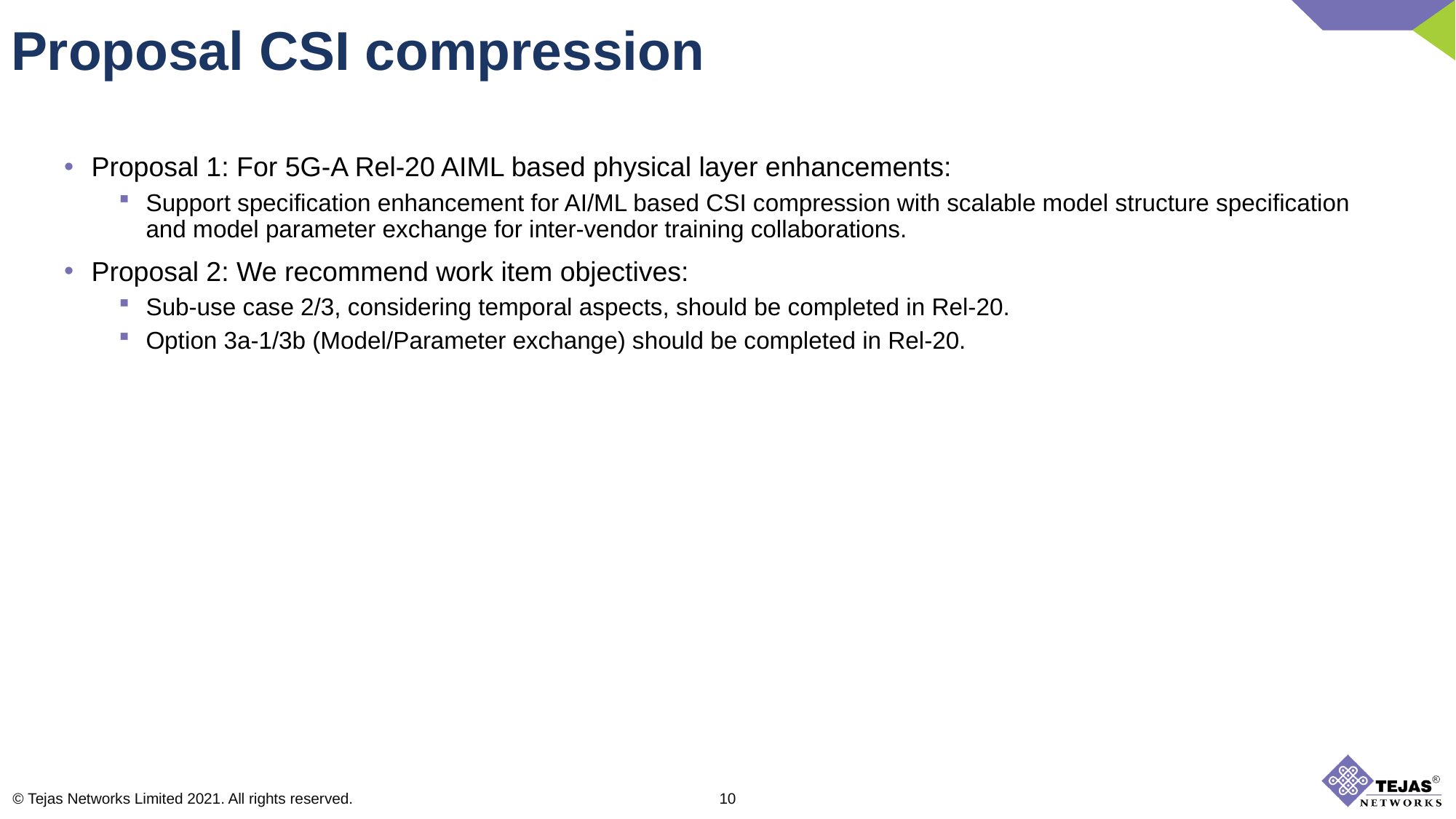

Proposal CSI compression
Proposal 1: For 5G-A Rel-20 AIML based physical layer enhancements:
Support specification enhancement for AI/ML based CSI compression with scalable model structure specification and model parameter exchange for inter-vendor training collaborations.
Proposal 2: We recommend work item objectives:
Sub-use case 2/3, considering temporal aspects, should be completed in Rel-20.
Option 3a-1/3b (Model/Parameter exchange) should be completed in Rel-20.